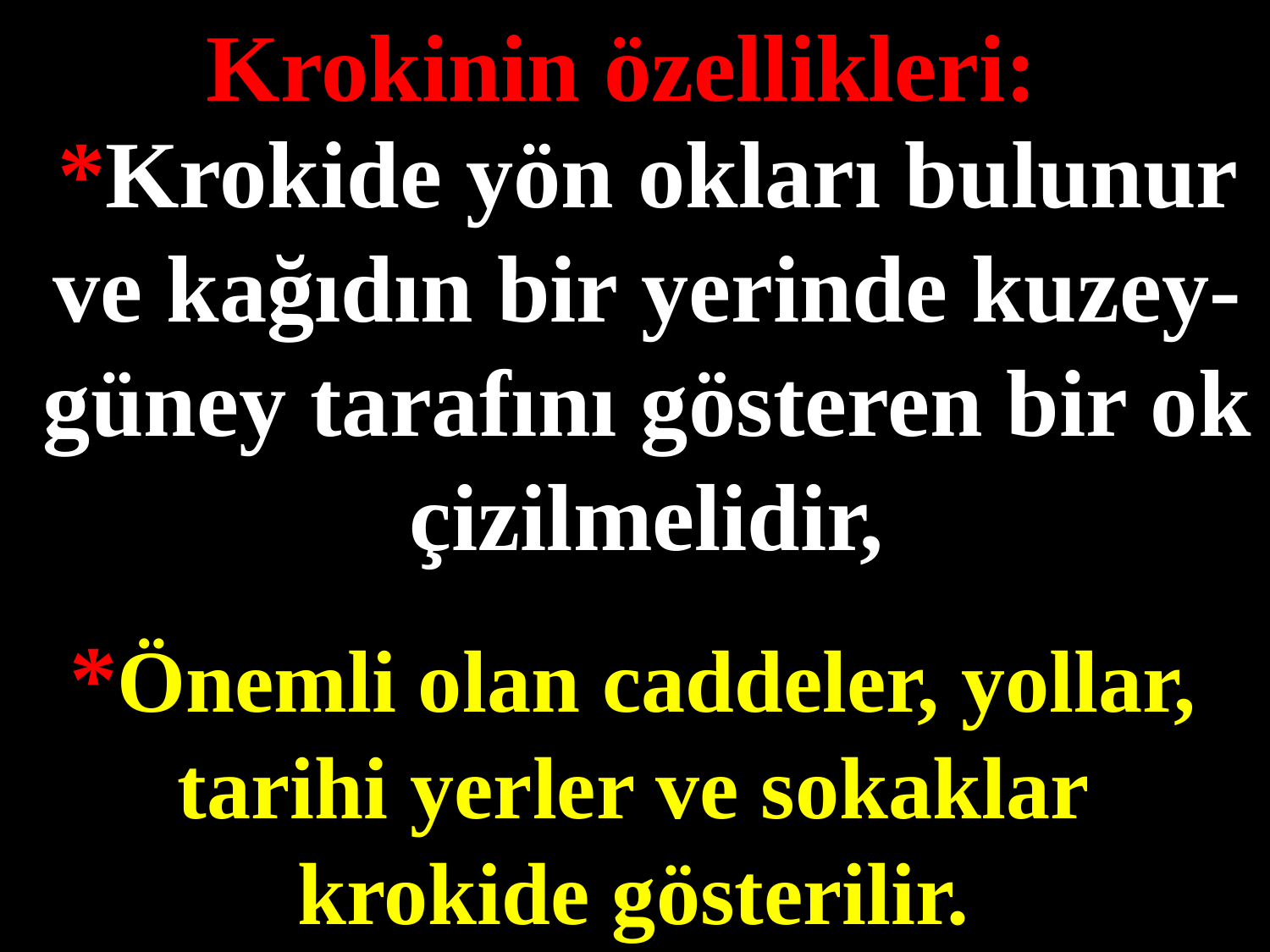

Krokinin özellikleri:
*Krokide yön okları bulunur ve kağıdın bir yerinde kuzey-güney tarafını gösteren bir ok çizilmelidir,
#
*Önemli olan caddeler, yollar, tarihi yerler ve sokaklar krokide gösterilir.